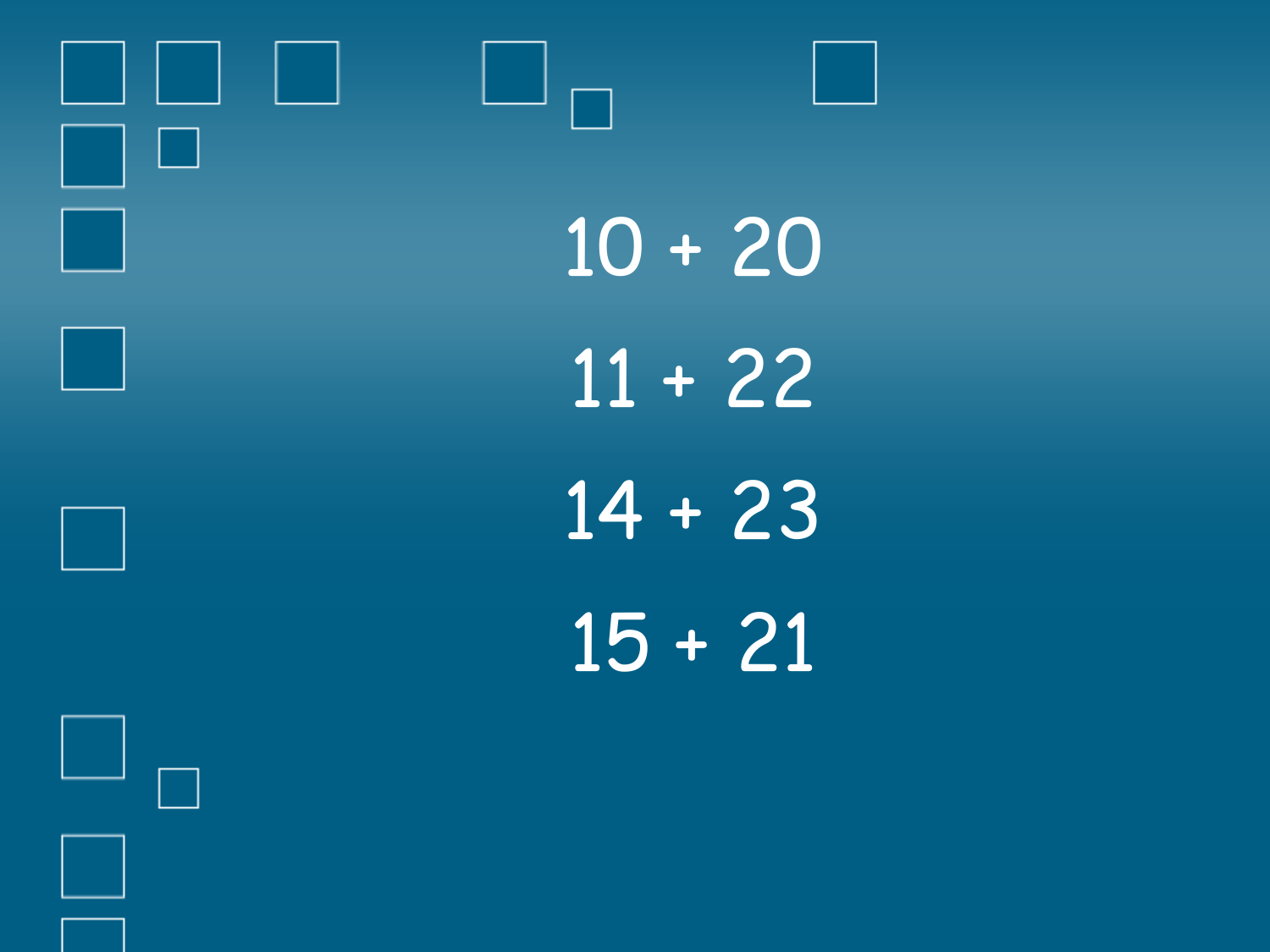

10 + 20
11 + 22
14 + 23
15 + 21